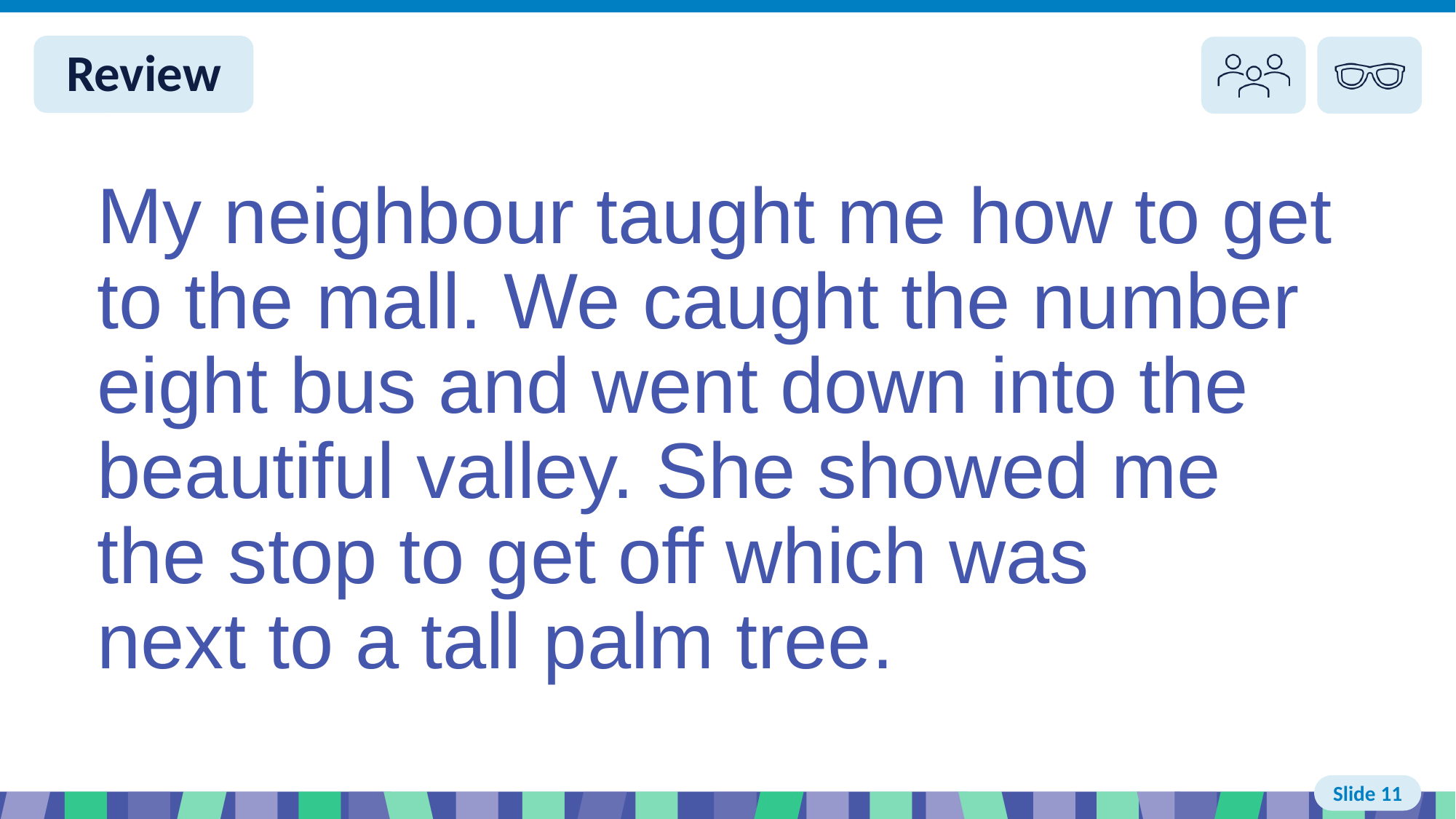

Slide 11 Review You do
My neighbour taught me how to get to the mall. We caught the number eight bus and went down into the beautiful valley. She showed me
the stop to get off which was
next to a tall palm tree.